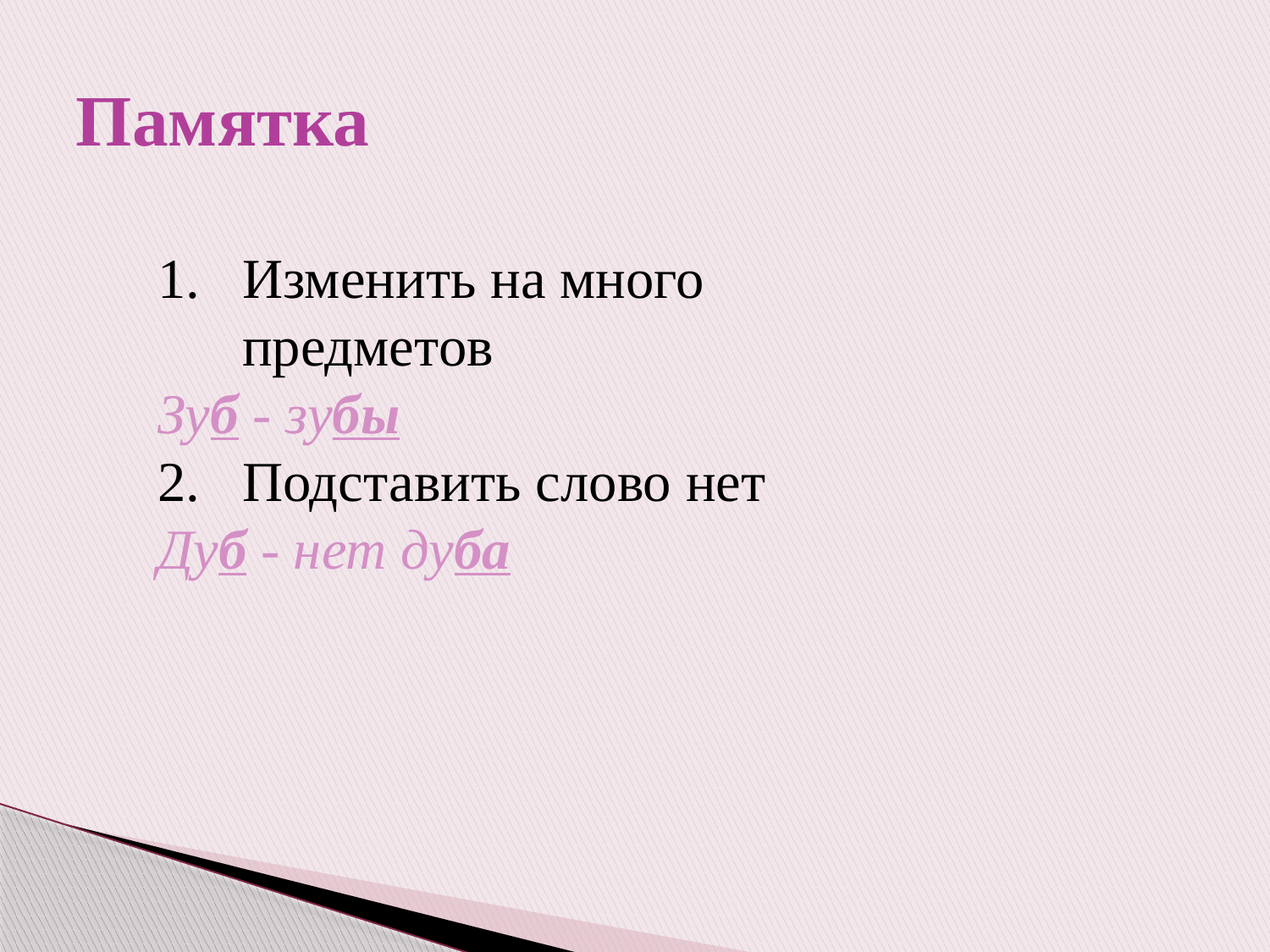

# Памятка
Изменить на много предметов
Зуб - зубы
Подставить слово нет
Дуб - нет дуба